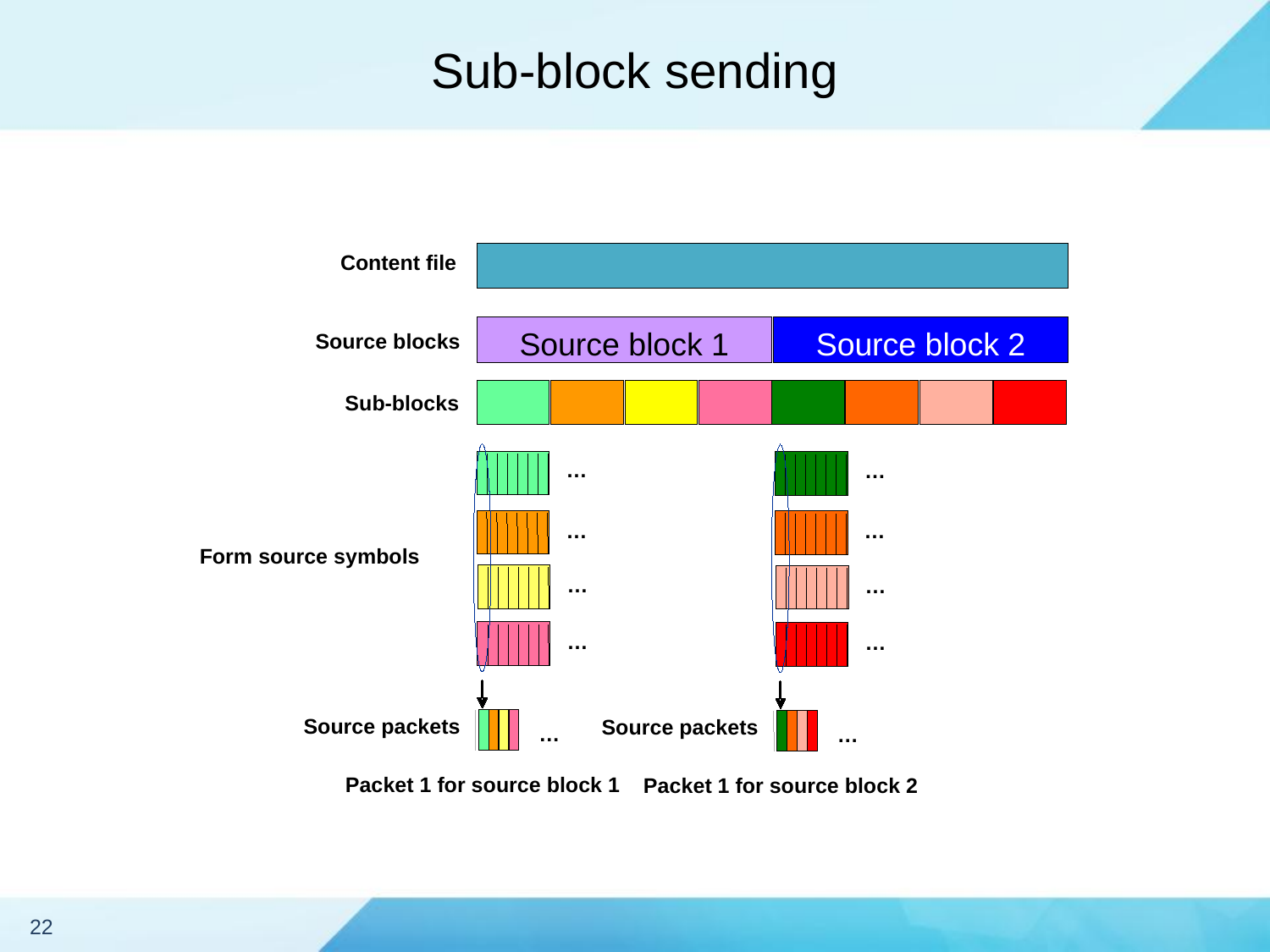

# Sub-block sending

Content file

Source block 1
Source block 2
Source blocks

Sub-blocks

…

…

…

…

Source packets
…

…

…
Form source symbols

…

…

Source packets
…
Packet 1 for source block 1
Packet 1 for source block 2
22